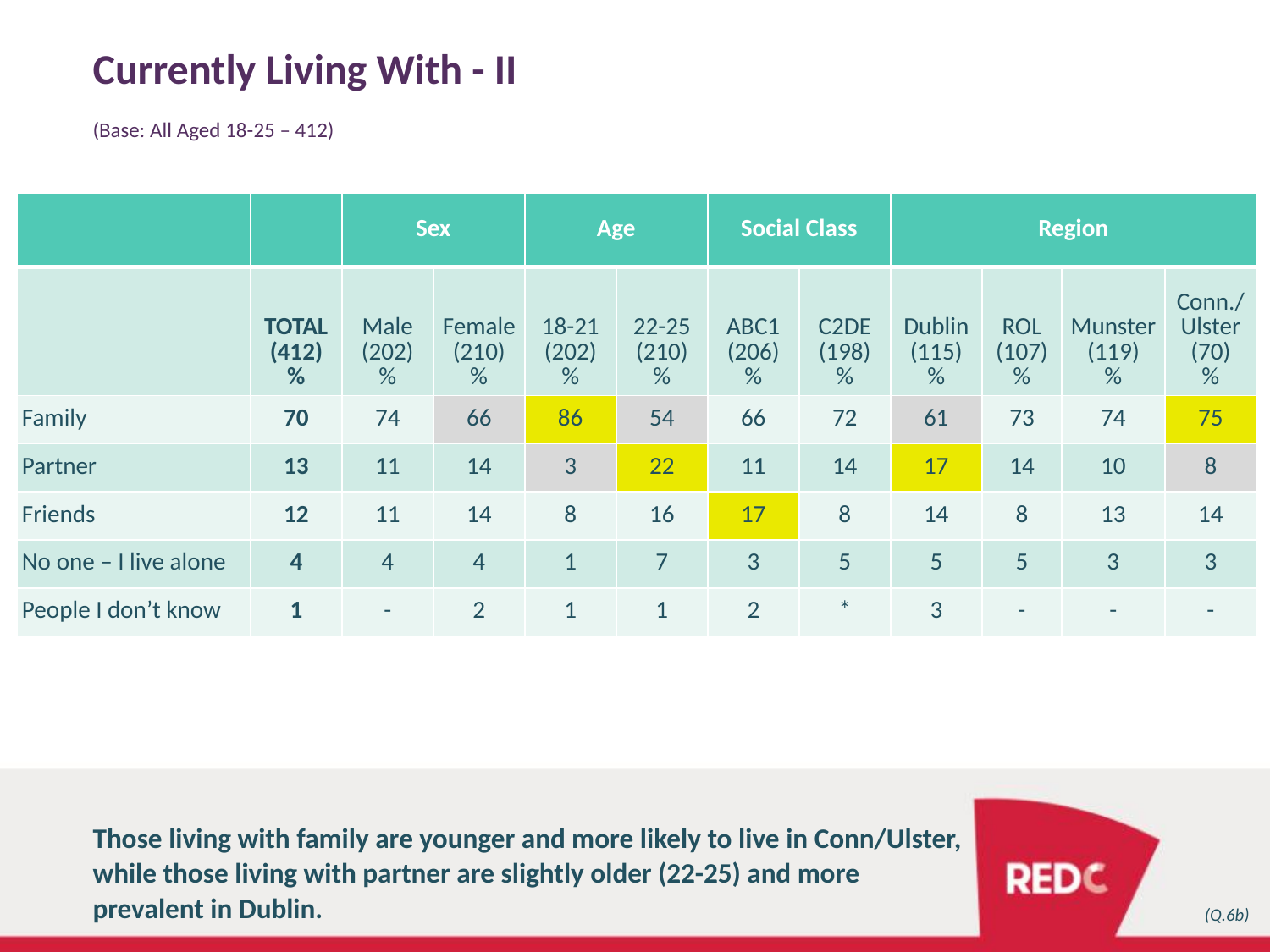

# Currently Living With - II
(Base: All Aged 18-25 – 412)
|  |  | Sex |  | Age |  | Social Class |  | Region |  |  |  |
| --- | --- | --- | --- | --- | --- | --- | --- | --- | --- | --- | --- |
|  | TOTAL (412) % | Male (202) % | Female (210) % | 18-21 (202) % | 22-25 (210) % | ABC1 (206) % | C2DE (198) % | Dublin (115) % | ROL (107) % | Munster (119) % | Conn./ Ulster (70) % |
| Family | 70 | 74 | 66 | 86 | 54 | 66 | 72 | 61 | 73 | 74 | 75 |
| Partner | 13 | 11 | 14 | 3 | 22 | 11 | 14 | 17 | 14 | 10 | 8 |
| Friends | 12 | 11 | 14 | 8 | 16 | 17 | 8 | 14 | 8 | 13 | 14 |
| No one – I live alone | 4 | 4 | 4 | 1 | 7 | 3 | 5 | 5 | 5 | 3 | 3 |
| People I don’t know | 1 | - | 2 | 1 | 1 | 2 | \* | 3 | - | - | - |
Those living with family are younger and more likely to live in Conn/Ulster, while those living with partner are slightly older (22-25) and more prevalent in Dublin.
(Q.6b)